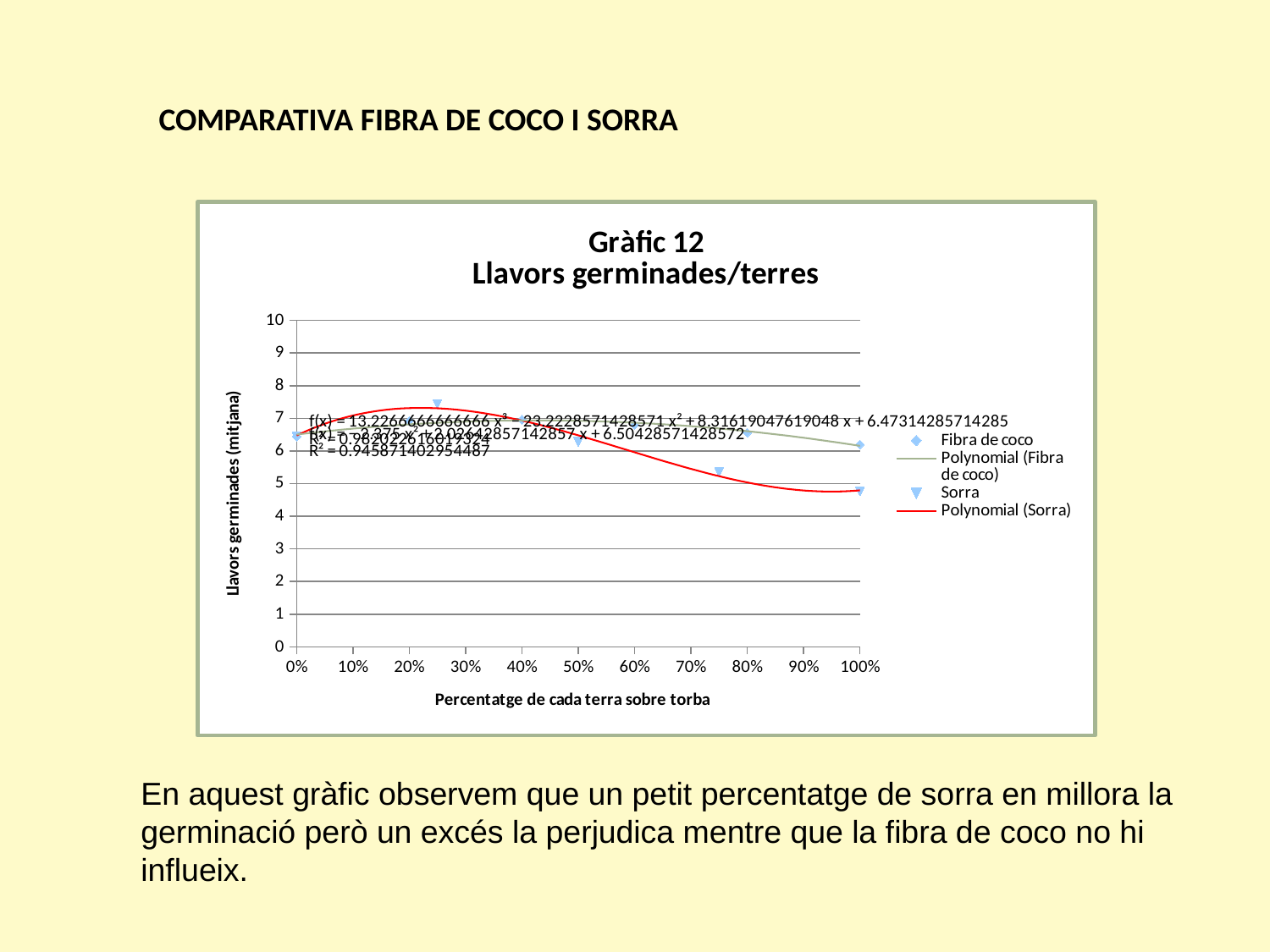

COMPARATIVA FIBRA DE COCO I SORRA

### Chart: Gràfic 12
Llavors germinades/terres

| Category |  |  |
|---|---|---|
En aquest gràfic observem que un petit percentatge de sorra en millora la germinació però un excés la perjudica mentre que la fibra de coco no hi influeix.